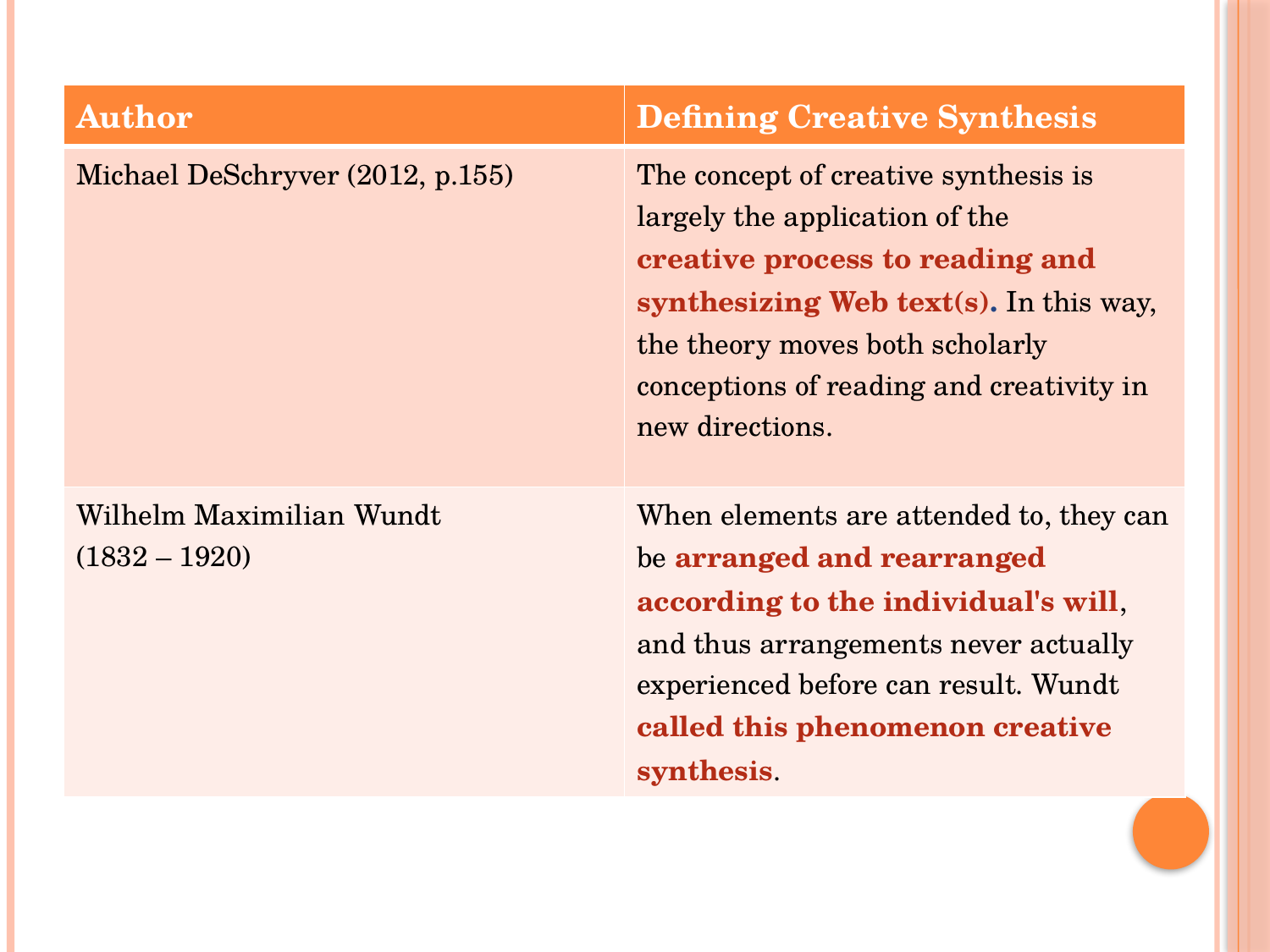

| Author | Defining Creative Synthesis |
| --- | --- |
| Michael DeSchryver (2012, p.155) | The concept of creative synthesis is largely the application of the creative process to reading and synthesizing Web text(s). In this way, the theory moves both scholarly conceptions of reading and creativity in new directions. |
| Wilhelm Maximilian Wundt (1832 – 1920) | When elements are attended to, they can be arranged and rearranged according to the individual's will, and thus arrangements never actually experienced before can result. Wundt called this phenomenon creative synthesis. |